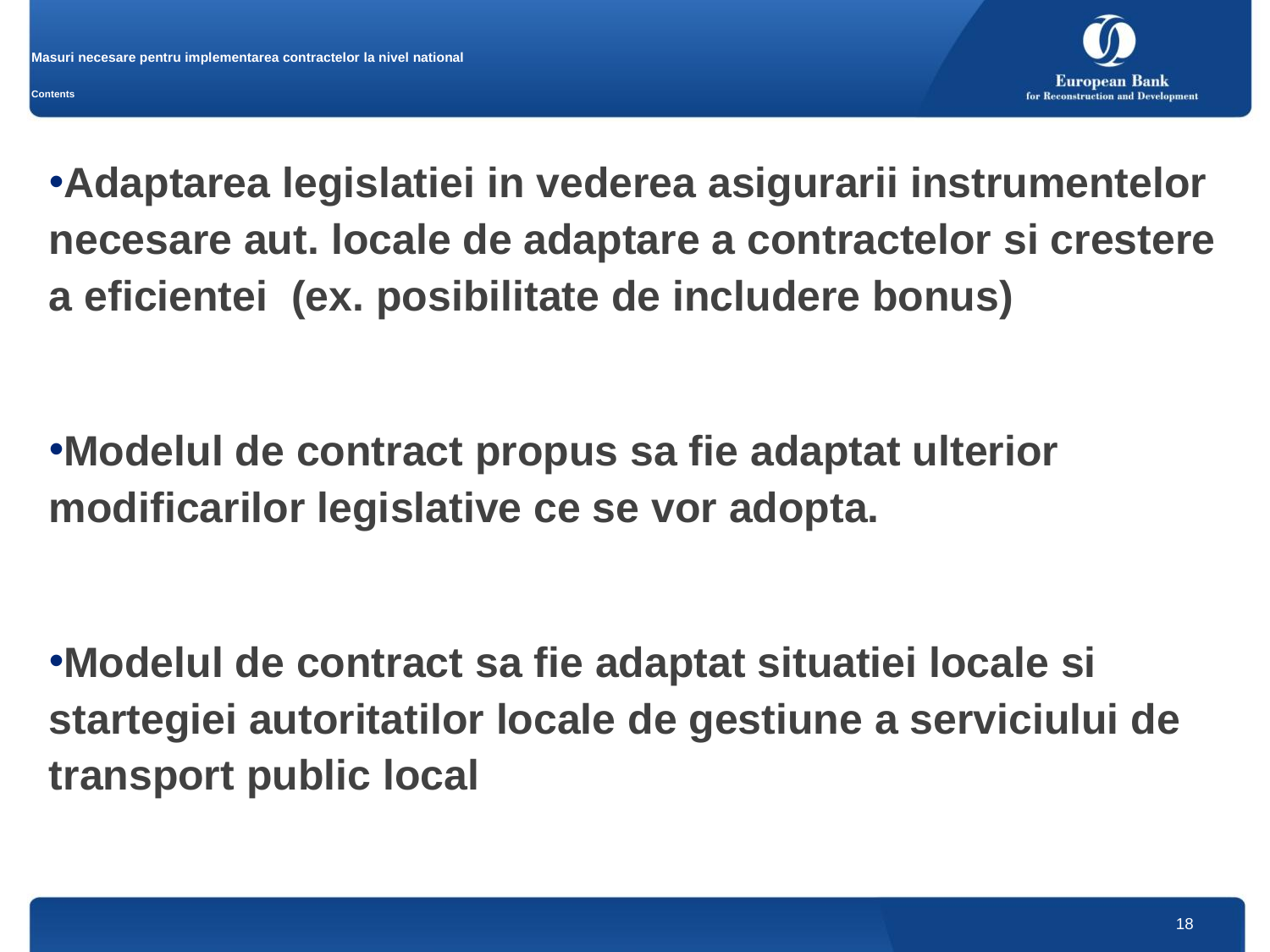

# Masuri necesare pentru implementarea contractelor la nivel national Contents
Adaptarea legislatiei in vederea asigurarii instrumentelor necesare aut. locale de adaptare a contractelor si crestere a eficientei  (ex. posibilitate de includere bonus)

Modelul de contract propus sa fie adaptat ulterior modificarilor legislative ce se vor adopta.

Modelul de contract sa fie adaptat situatiei locale si startegiei autoritatilor locale de gestiune a serviciului de transport public local

18